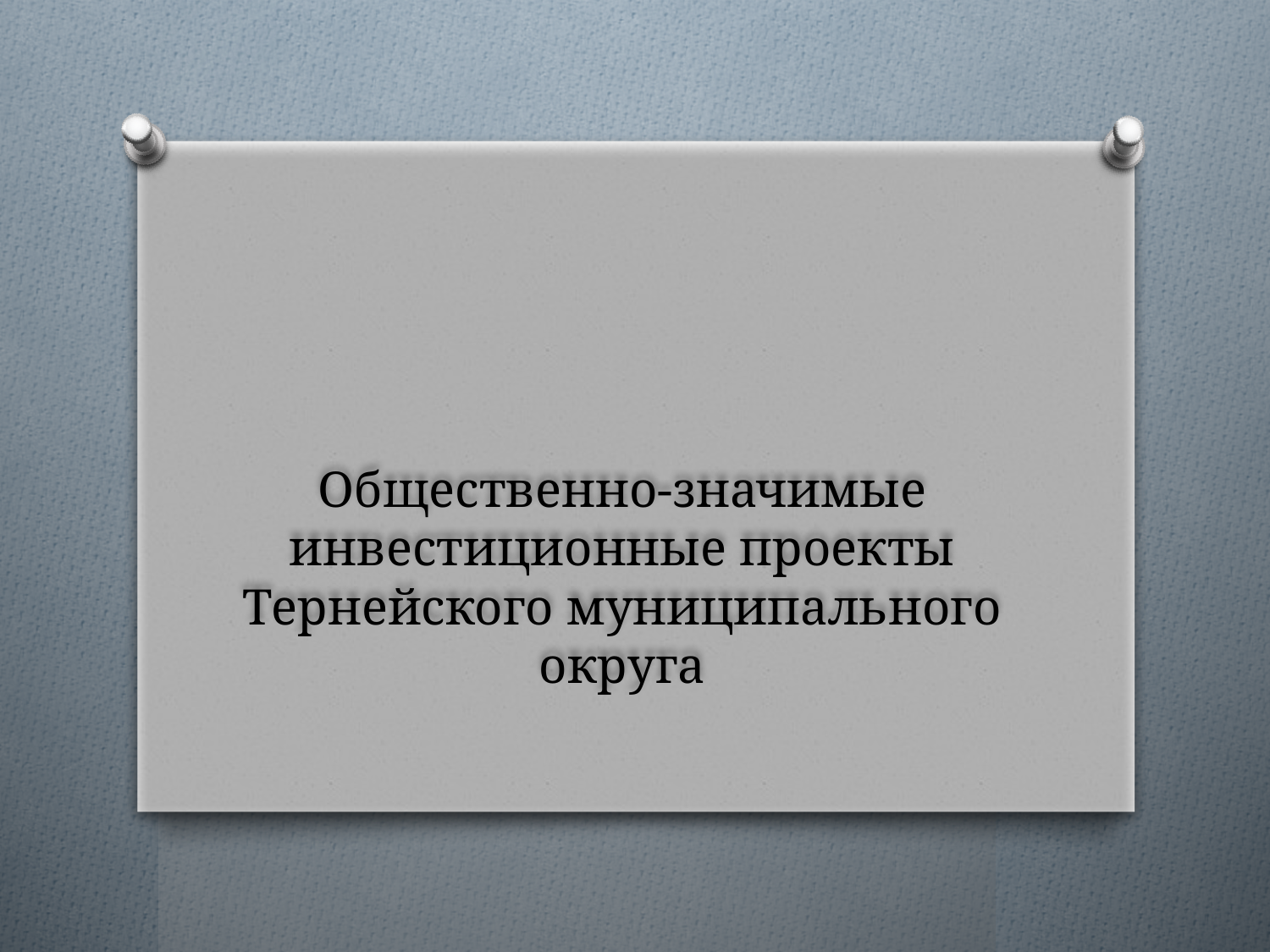

# Общественно-значимые инвестиционные проекты Тернейского муниципального округа